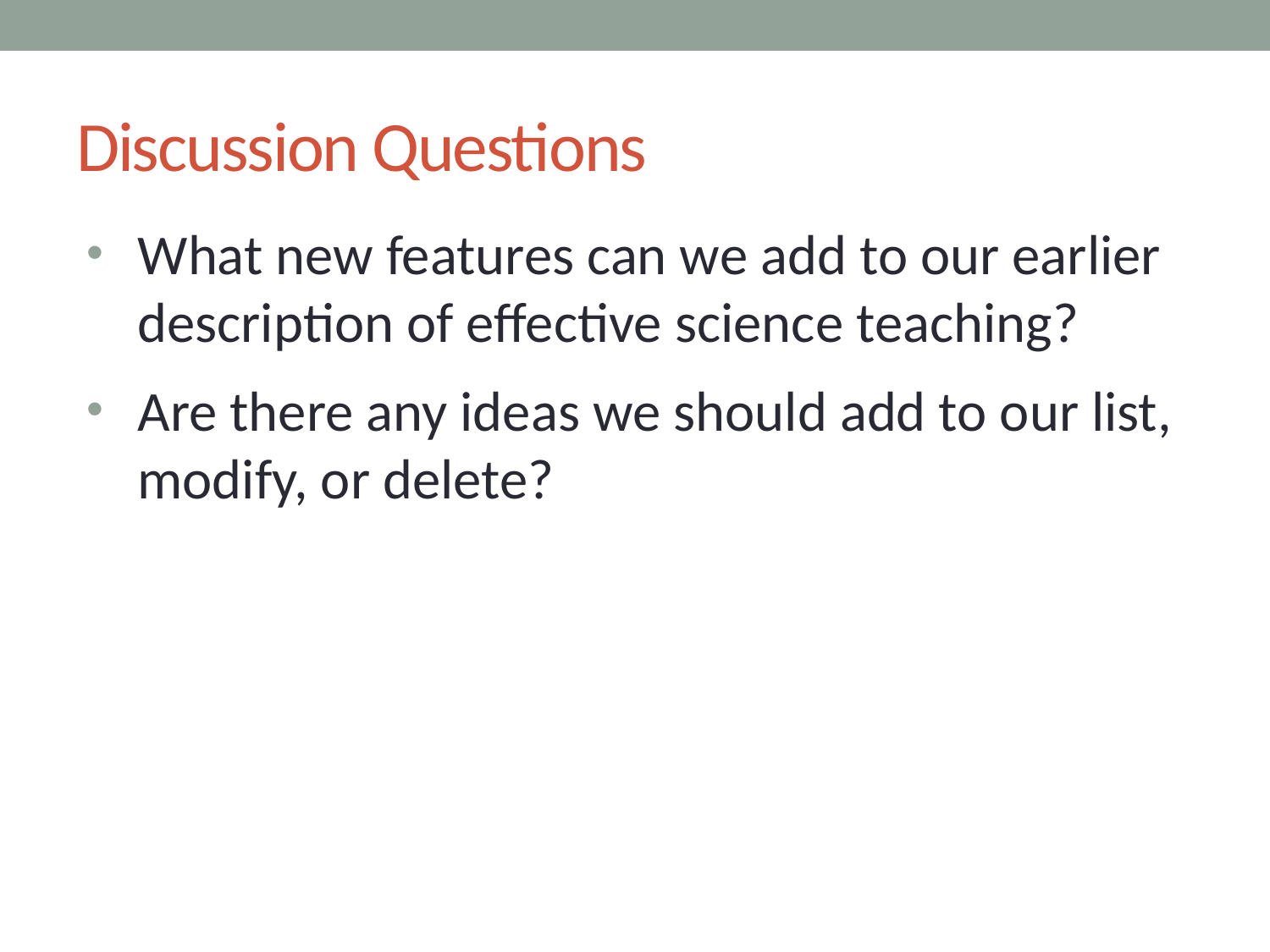

# Discussion Questions
What new features can we add to our earlier description of effective science teaching?
Are there any ideas we should add to our list,  modify, or delete?